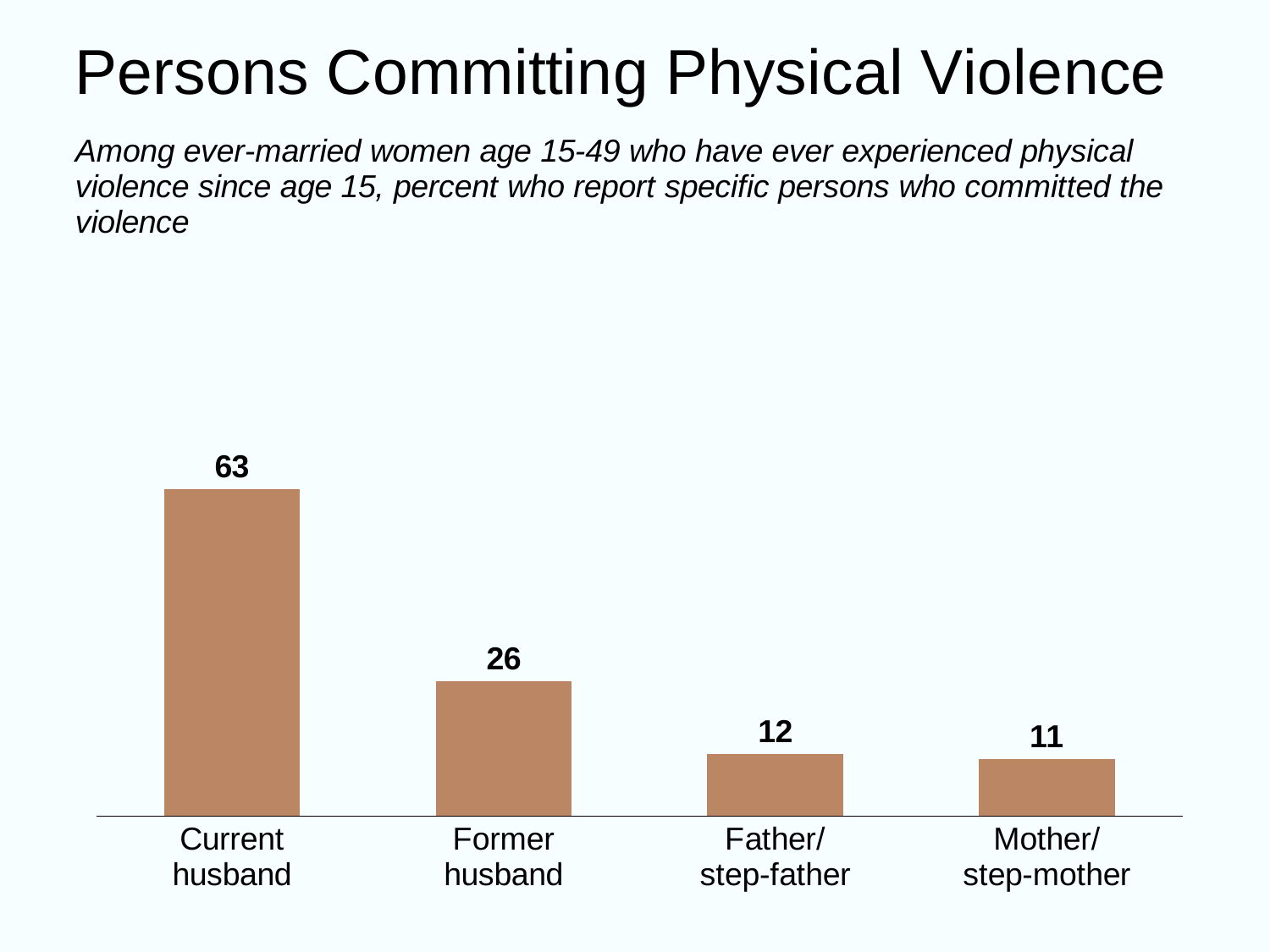

### Chart

| Category | Column1 |
|---|---|
| Current
husband | 63.0 |
| Former
husband | 26.0 |
| Father/
step-father | 12.0 |
| Mother/
step-mother | 11.0 |